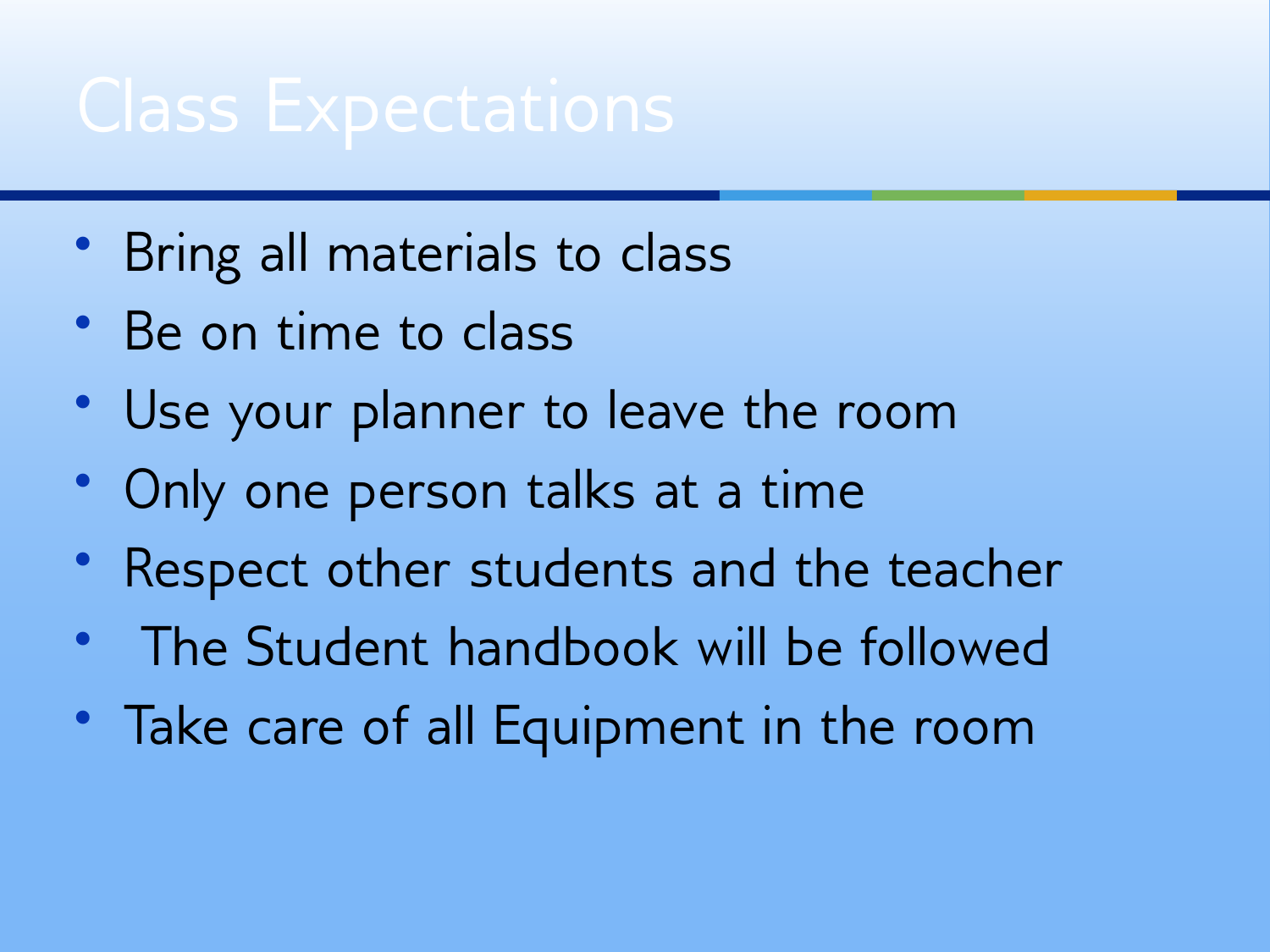

# Class Expectations
Bring all materials to class
Be on time to class
Use your planner to leave the room
Only one person talks at a time
Respect other students and the teacher
 The Student handbook will be followed
Take care of all Equipment in the room